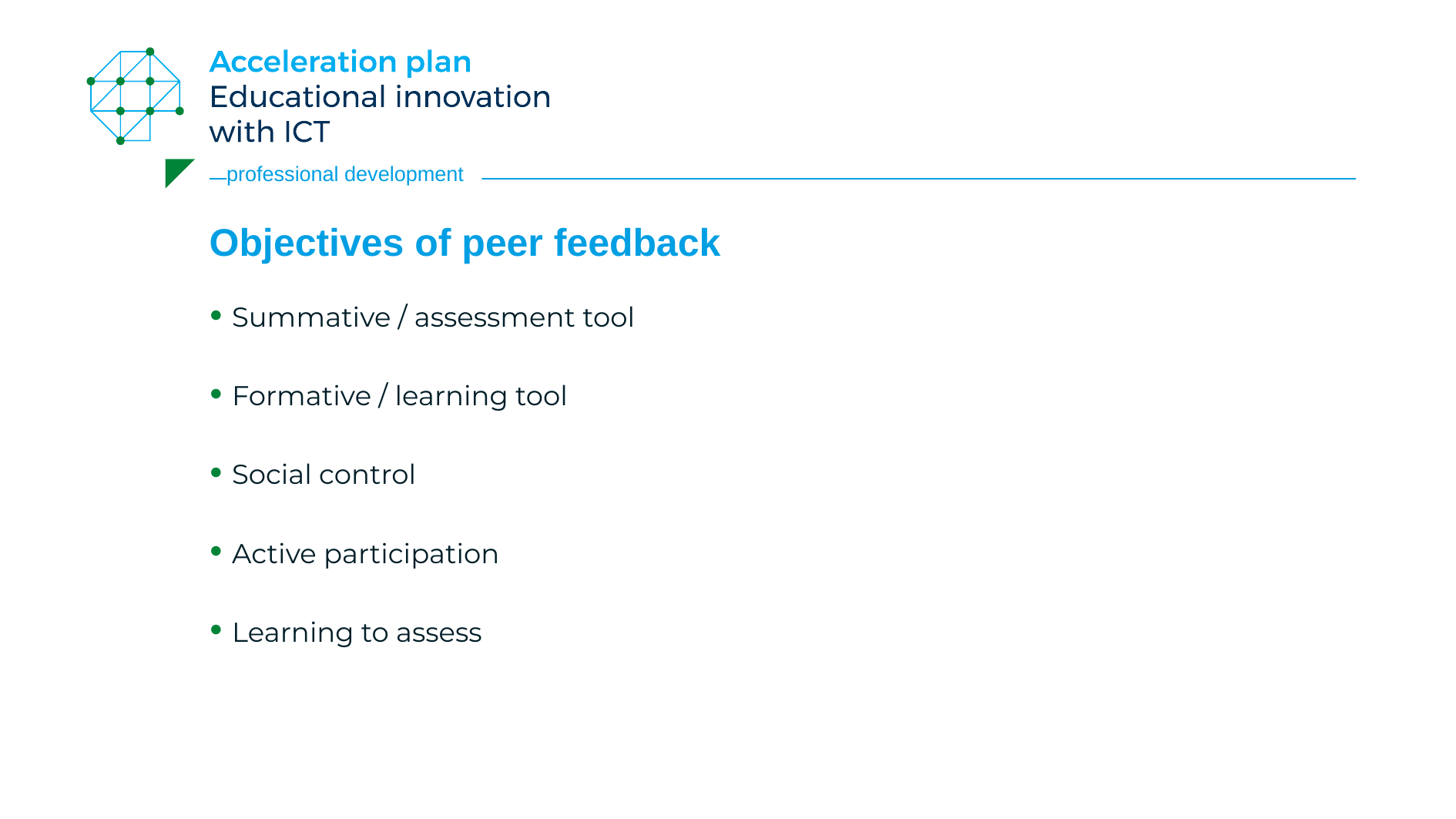

# Objectives of peer feedback
Summative / assessment tool

Formative / learning tool

Social control

Active participation

Learning to assess